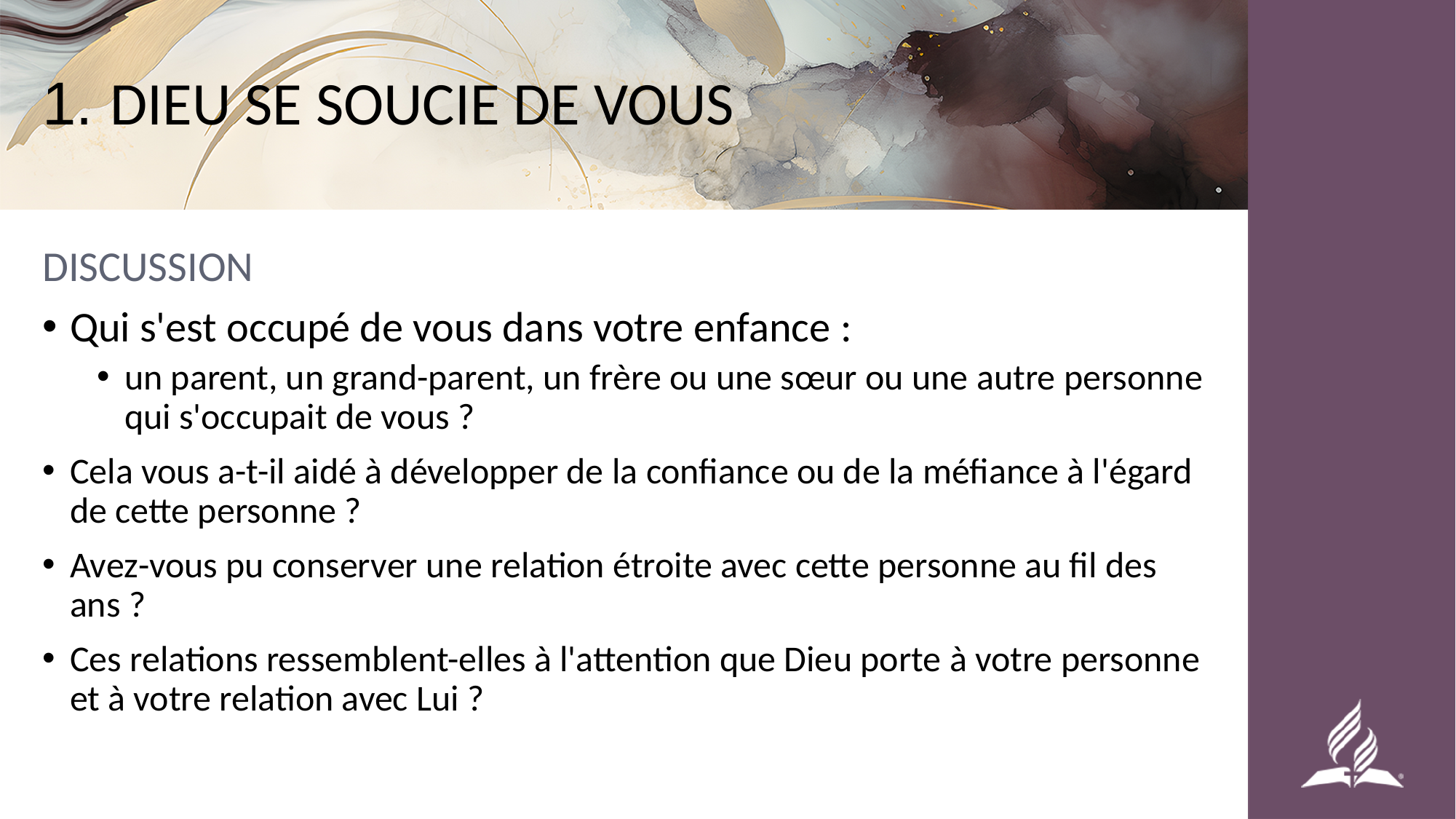

# 1. DIEU SE SOUCIE DE VOUS
DISCUSSION
Qui s'est occupé de vous dans votre enfance :
un parent, un grand-parent, un frère ou une sœur ou une autre personne qui s'occupait de vous ?
Cela vous a-t-il aidé à développer de la confiance ou de la méfiance à l'égard de cette personne ?
Avez-vous pu conserver une relation étroite avec cette personne au fil des ans ?
Ces relations ressemblent-elles à l'attention que Dieu porte à votre personne et à votre relation avec Lui ?